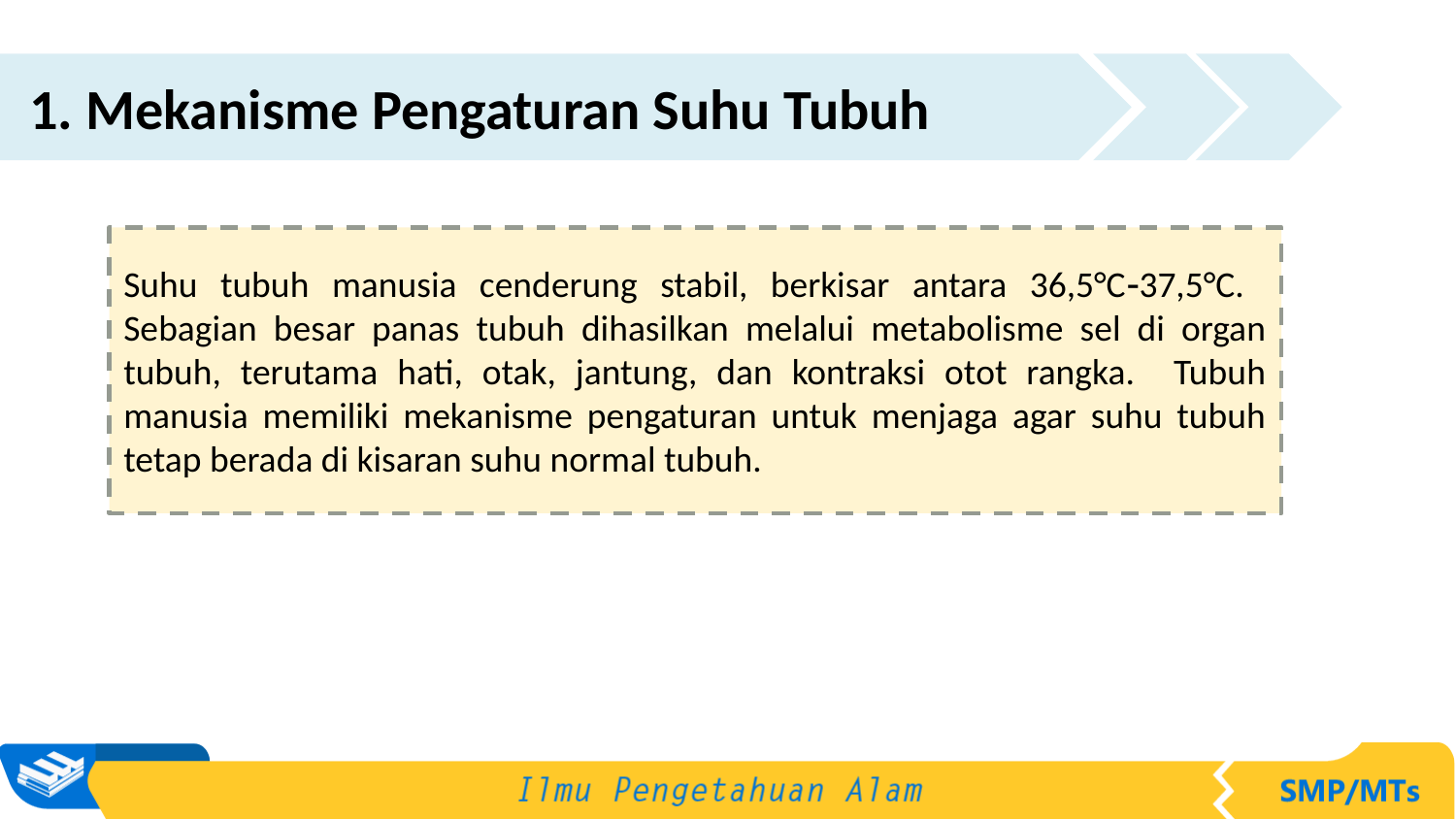

1. Mekanisme Pengaturan Suhu Tubuh
Suhu tubuh manusia cenderung stabil, berkisar antara 36,5°C−37,5°C.  Sebagian besar panas tubuh dihasilkan melalui metabolisme sel di organ tubuh, terutama hati, otak, jantung, dan kontraksi otot rangka.  Tubuh manusia memiliki mekanisme pengaturan untuk menjaga agar suhu tubuh tetap berada di kisaran suhu normal tubuh.